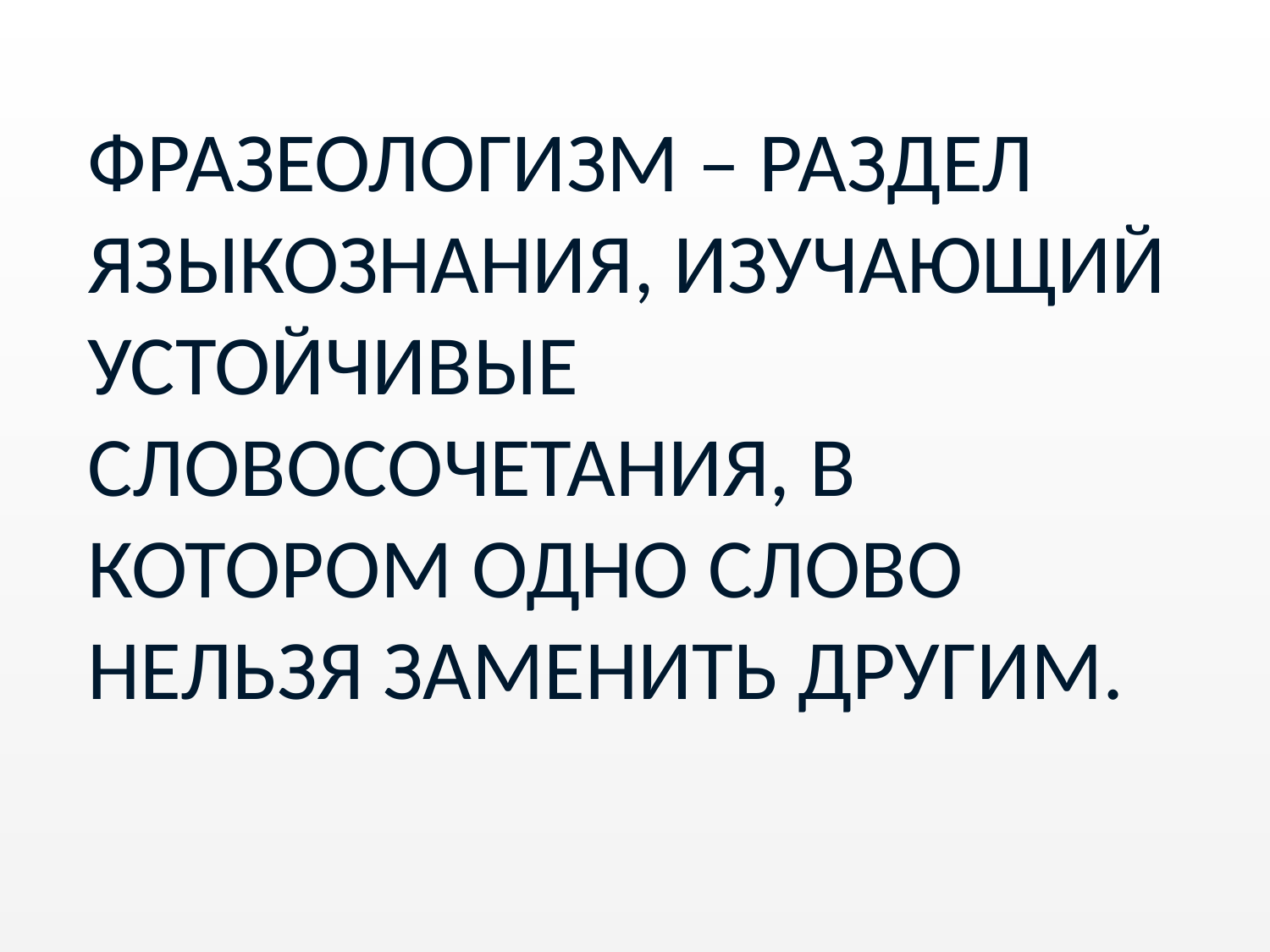

ФРАЗЕОЛОГИЗМ – РАЗДЕЛ ЯЗЫКОЗНАНИЯ, ИЗУЧАЮЩИЙ УСТОЙЧИВЫЕ СЛОВОСОЧЕТАНИЯ, В КОТОРОМ ОДНО СЛОВО НЕЛЬЗЯ ЗАМЕНИТЬ ДРУГИМ.